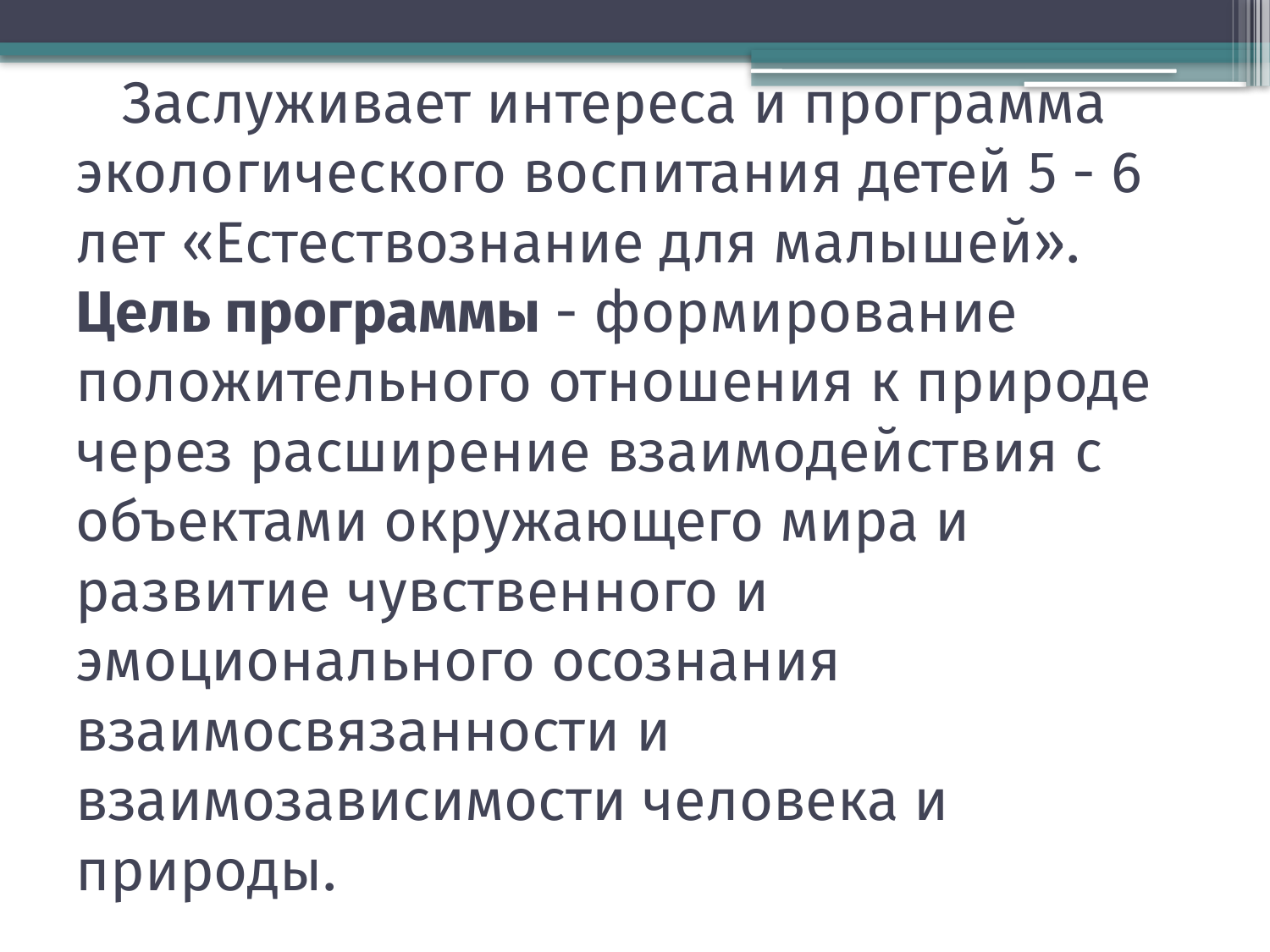

# Заслуживает интереса и программа экологического воспитания детей 5 - 6 лет «Естествознание для малышей».     Цель программы - формирование положительного отношения к природе через расширение взаимодействия с объектами окружающего мира и развитие чувственного и эмоционального осознания взаимосвязанности и взаимозависимости человека и природы.